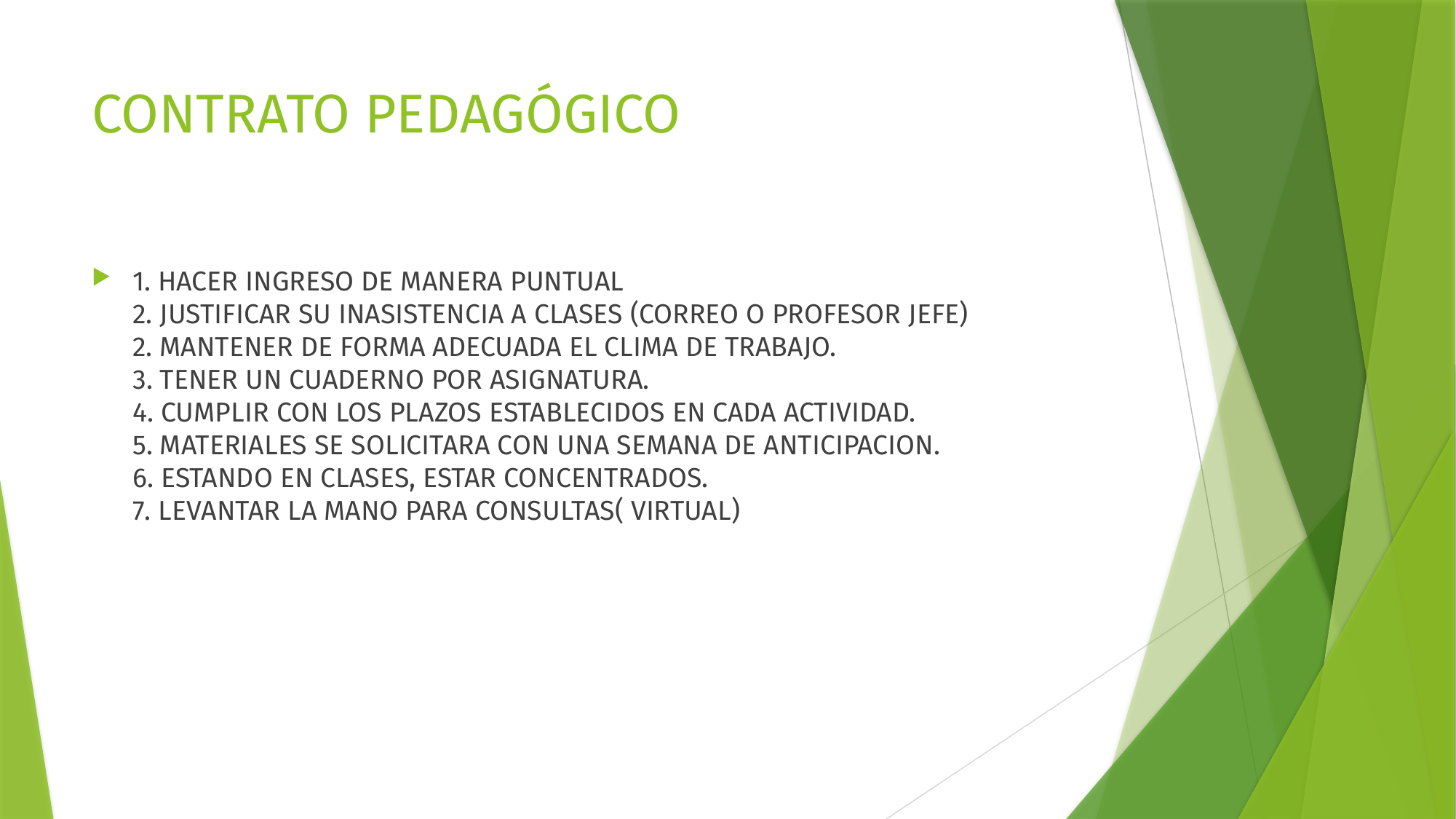

# CONTRATO PEDAGÓGICO
1. HACER INGRESO DE MANERA PUNTUAL
2. JUSTIFICAR SU INASISTENCIA A CLASES (CORREO O PROFESOR JEFE)
2. MANTENER DE FORMA ADECUADA EL CLIMA DE TRABAJO.
3. TENER UN CUADERNO POR ASIGNATURA.
4. CUMPLIR CON LOS PLAZOS ESTABLECIDOS EN CADA ACTIVIDAD.
5. MATERIALES SE SOLICITARA CON UNA SEMANA DE ANTICIPACION.
6. ESTANDO EN CLASES, ESTAR CONCENTRADOS.
7. LEVANTAR LA MANO PARA CONSULTAS( VIRTUAL)